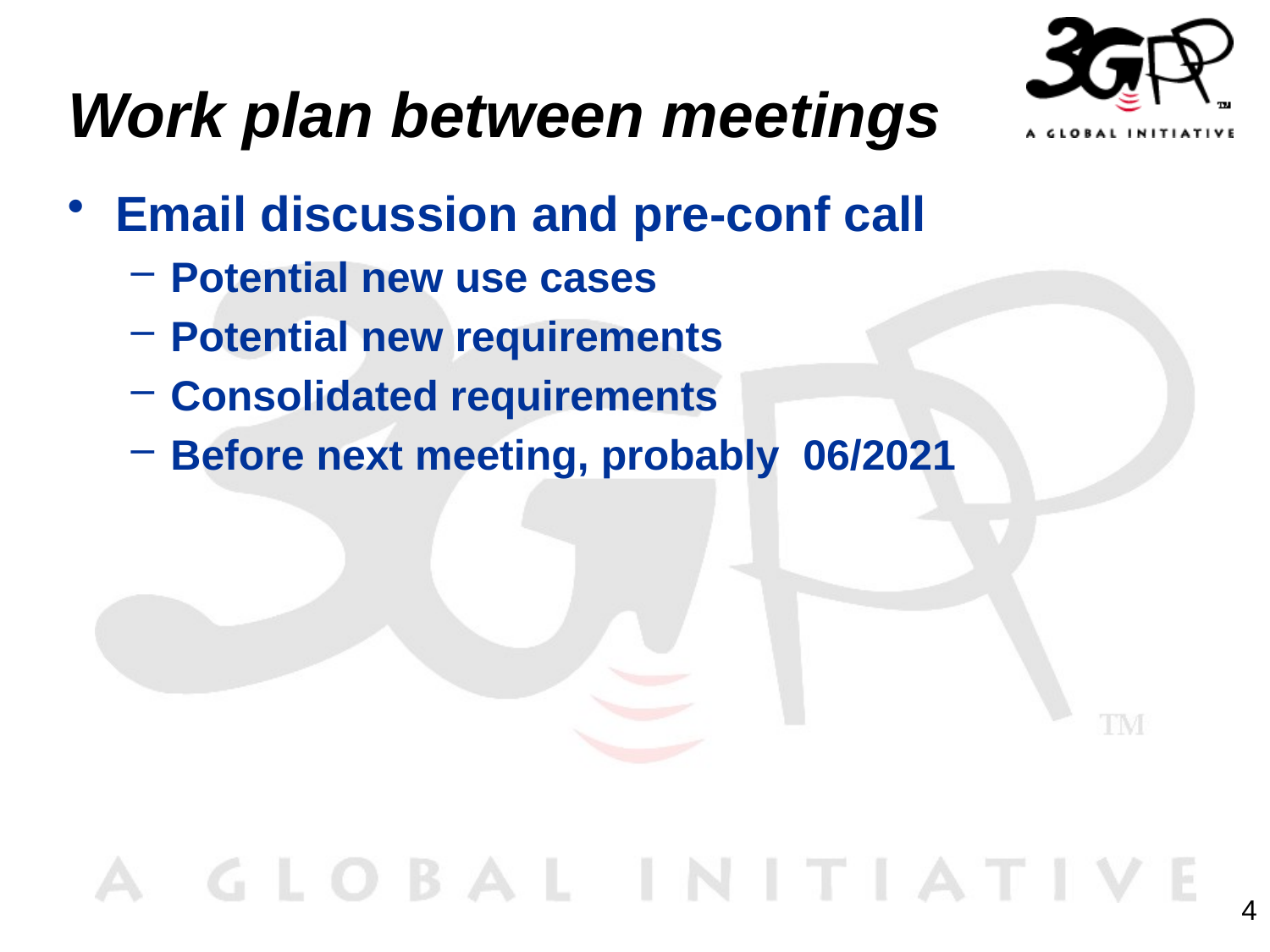

# Work plan between meetings
Email discussion and pre-conf call
Potential new use cases
Potential new requirements
Consolidated requirements
Before next meeting, probably  06/2021

4